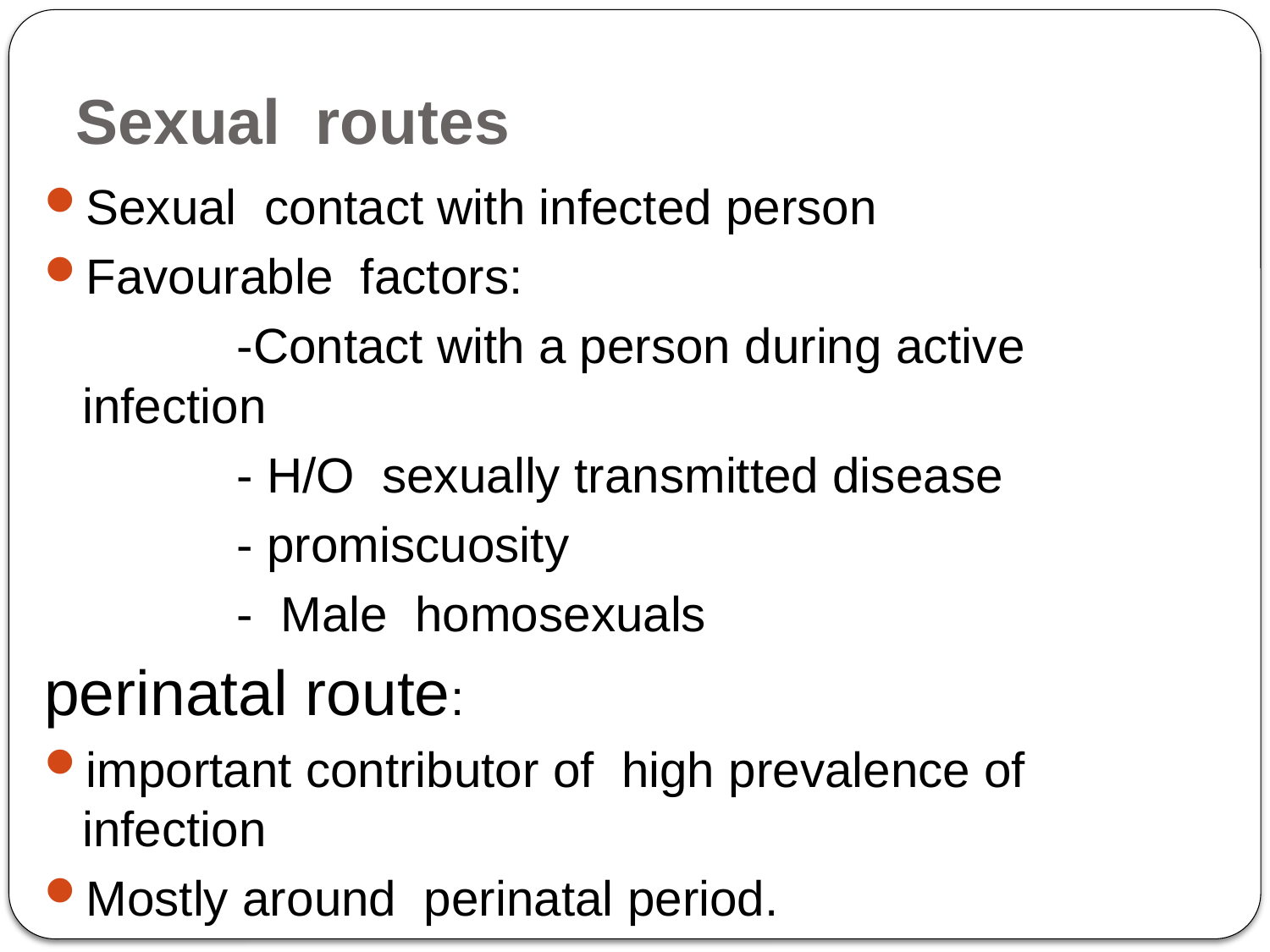

# Sexual  routes
Sexual  contact with infected person
Favourable  factors:
              -Contact with a person during active infection
              - H/O  sexually transmitted disease
              - promiscuosity
              -  Male  homosexuals
perinatal route:
important contributor of  high prevalence of infection
Mostly around  perinatal period.